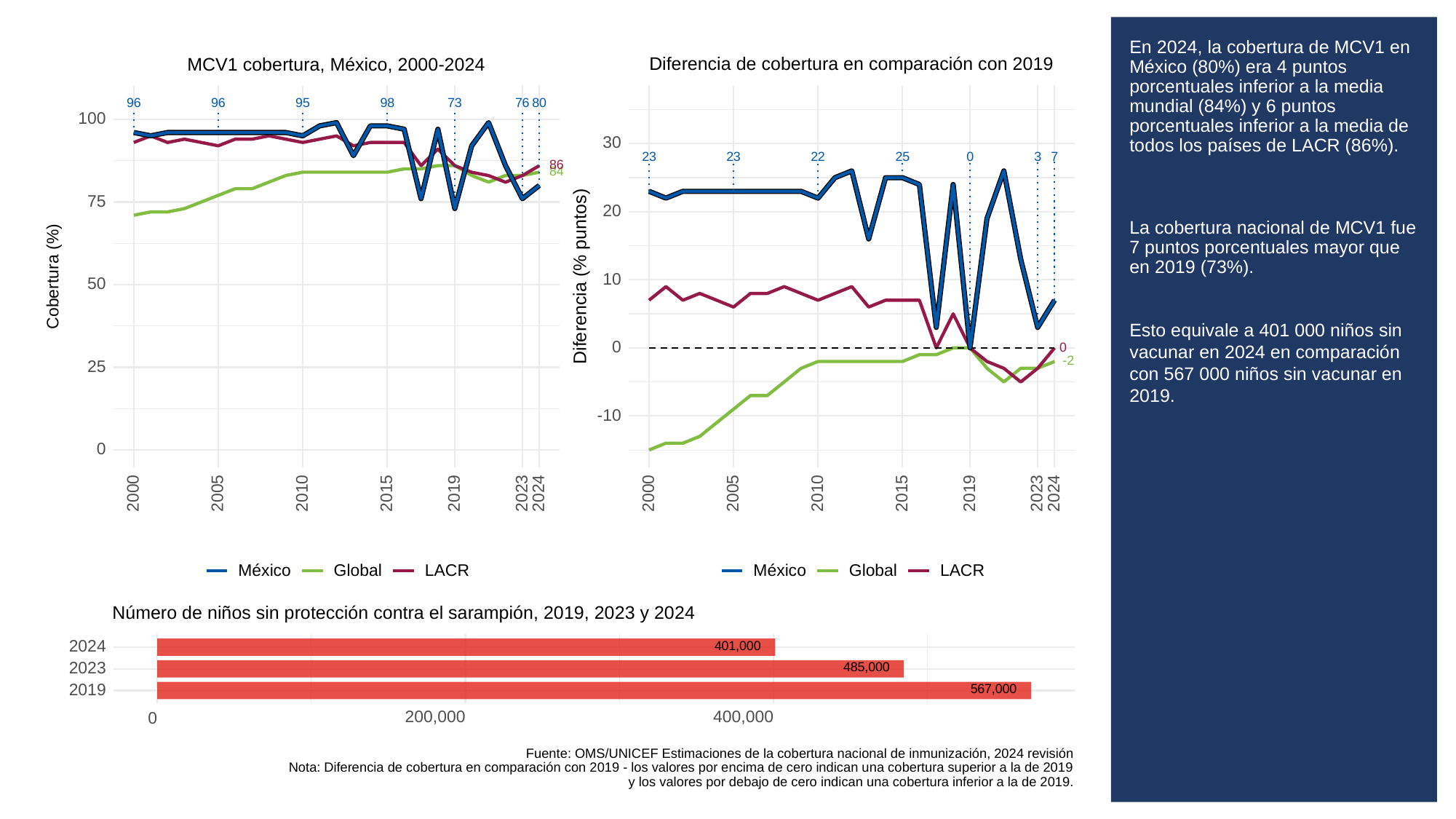

# En 2024, la cobertura de MCV1 en México (80%) era 4 puntos porcentuales inferior a la media mundial (84%) y 6 puntos porcentuales inferior a la media de todos los países de LACR (86%).

La cobertura nacional de MCV1 fue 7 puntos porcentuales mayor que en 2019 (73%).

Esto equivale a 401 000 niños sin vacunar en 2024 en comparación con 567 000 niños sin vacunar en 2019.

Diferencia de cobertura en comparación con 2019
MCV1 cobertura, México, 2000-2024

73
96
96
95
98
76
80

100

30

23
23
3
25
0
22
7

86

84

75

20

Diferencia (% puntos)
Cobertura (%)
10
50

0
0

-2
25

-10

0

2023
2023
2000
2005
2010
2015
2019
2024
2000
2005
2010
2015
2019
2024
Global
LACR
Global
LACR
México
México

Número de niños sin protección contra el sarampión, 2019, 2023 y 2024

401,000
2024

485,000
2023

567,000
2019

200,000
400,000
0
Fuente: OMS/UNICEF Estimaciones de la cobertura nacional de inmunización, 2024 revisión
Nota: Diferencia de cobertura en comparación con 2019 - los valores por encima de cero indican una cobertura superior a la de 2019
y los valores por debajo de cero indican una cobertura inferior a la de 2019.